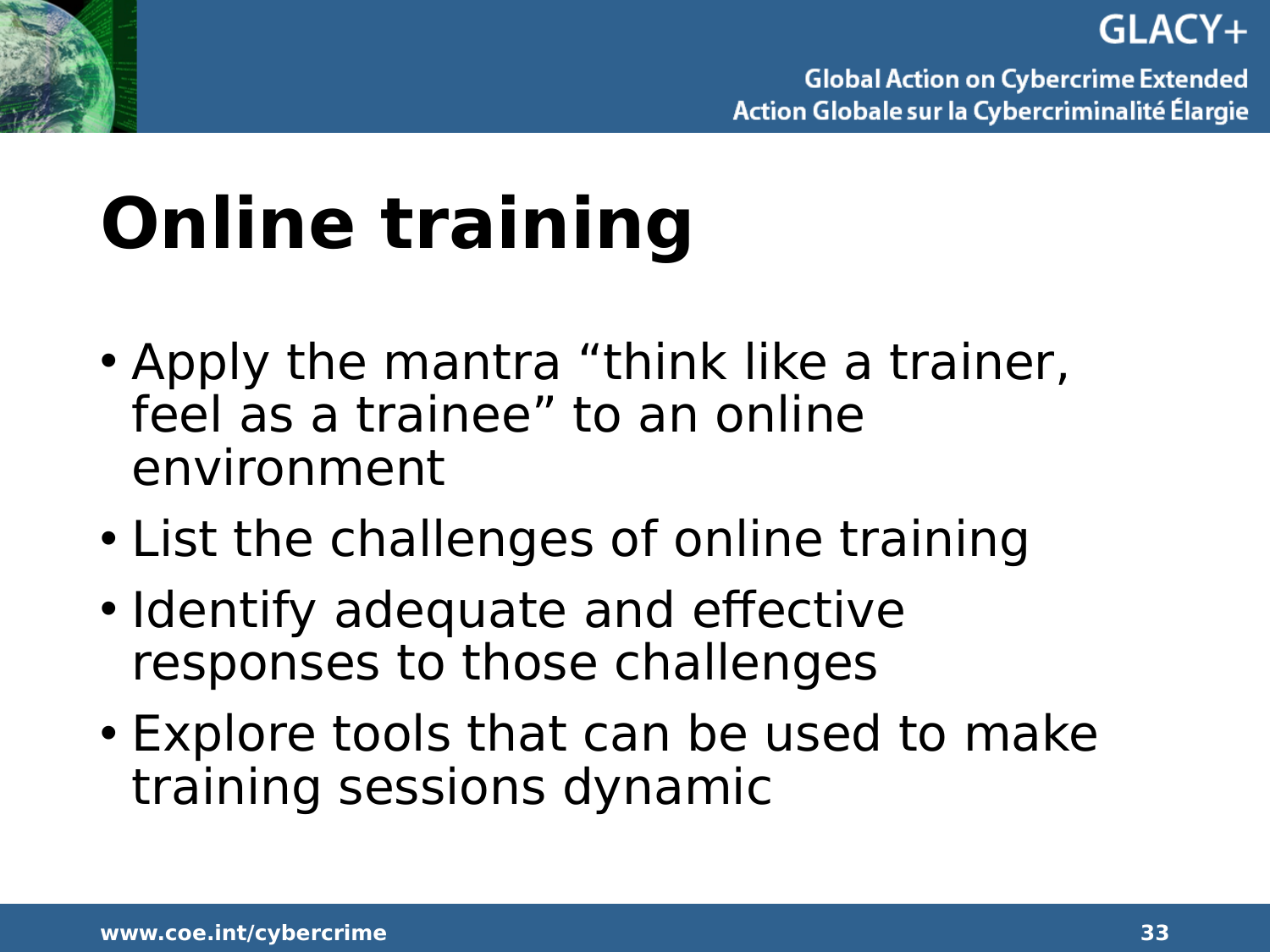

# Online training
Apply the mantra “think like a trainer, feel as a trainee” to an online environment
List the challenges of online training
Identify adequate and effective responses to those challenges
Explore tools that can be used to make training sessions dynamic
www.coe.int/cybercrime
33